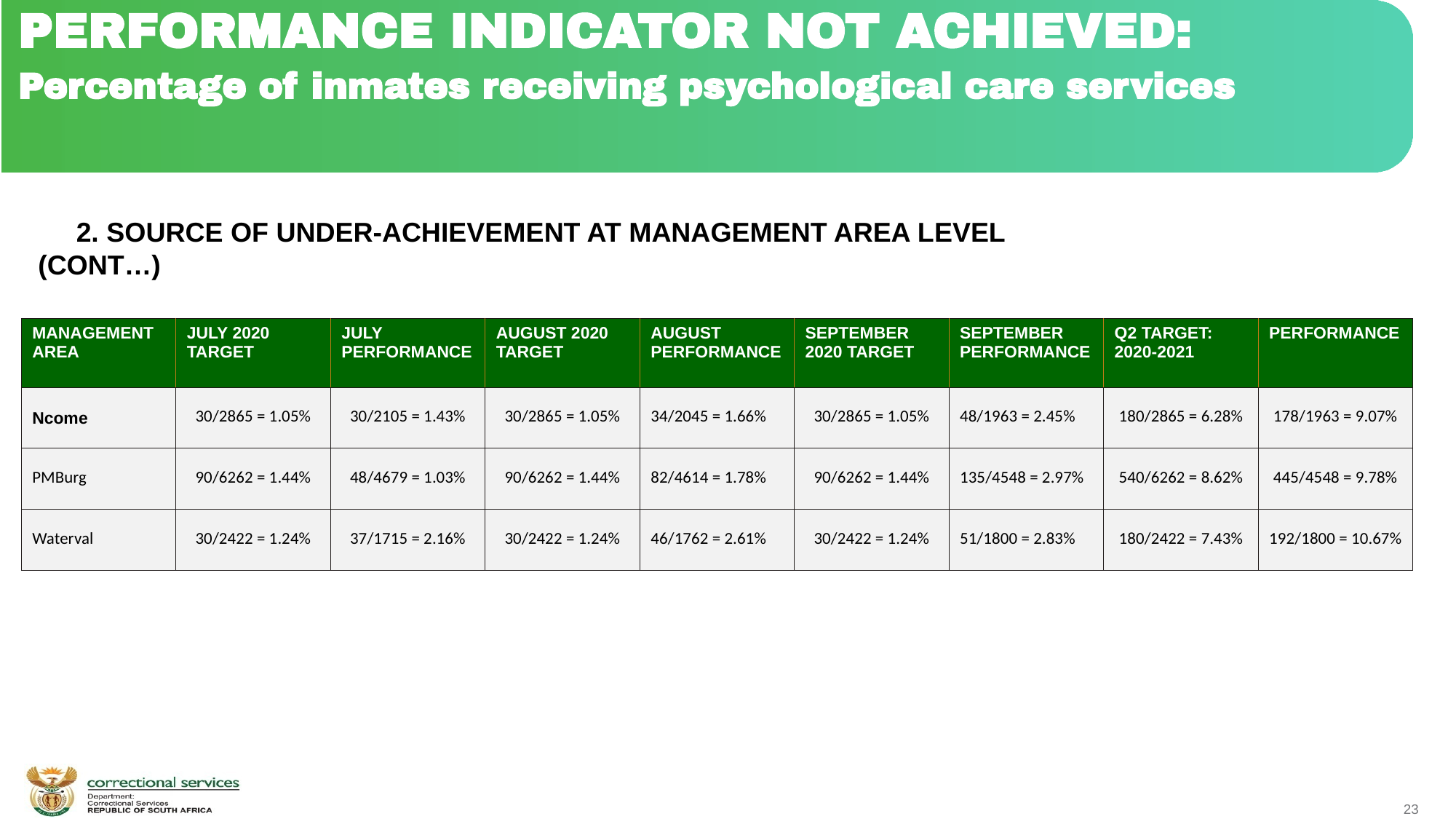

PERFORMANCE INDICATOR NOT ACHIEVED:
Percentage of inmates receiving psychological care services

     2. SOURCE OF UNDER-ACHIEVEMENT AT MANAGEMENT AREA LEVEL (CONT…)
| MANAGEMENT AREA | JULY 2020 TARGET | JULY PERFORMANCE | AUGUST 2020 TARGET | AUGUST PERFORMANCE | SEPTEMBER 2020 TARGET | SEPTEMBER PERFORMANCE | Q2 TARGET: 2020-2021 | PERFORMANCE |
| --- | --- | --- | --- | --- | --- | --- | --- | --- |
| Ncome | 30/2865 = 1.05% | 30/2105 = 1.43% | 30/2865 = 1.05% | 34/2045 = 1.66% | 30/2865 = 1.05% | 48/1963 = 2.45% | 180/2865 = 6.28% | 178/1963 = 9.07% |
| PMBurg | 90/6262 = 1.44% | 48/4679 = 1.03% | 90/6262 = 1.44% | 82/4614 = 1.78% | 90/6262 = 1.44% | 135/4548 = 2.97% | 540/6262 = 8.62% | 445/4548 = 9.78% |
| Waterval | 30/2422 = 1.24% | 37/1715 = 2.16% | 30/2422 = 1.24% | 46/1762 = 2.61% | 30/2422 = 1.24% | 51/1800 = 2.83% | 180/2422 = 7.43% | 192/1800 = 10.67% |